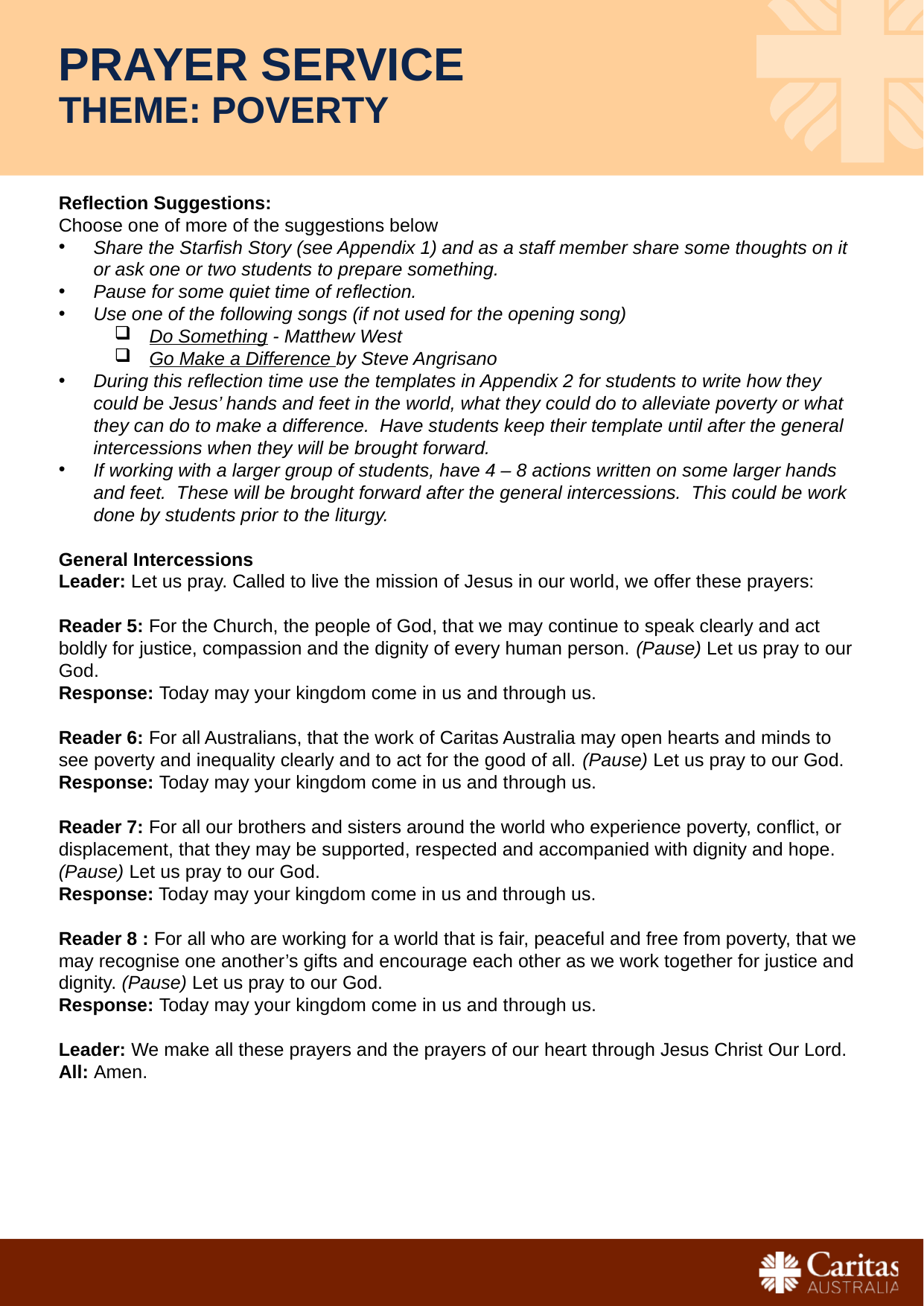

# Prayer Service Theme: Poverty
Reflection Suggestions:
Choose one of more of the suggestions below
Share the Starfish Story (see Appendix 1) and as a staff member share some thoughts on it or ask one or two students to prepare something.
Pause for some quiet time of reflection.
Use one of the following songs (if not used for the opening song)
Do Something - Matthew West
Go Make a Difference by Steve Angrisano
During this reflection time use the templates in Appendix 2 for students to write how they could be Jesus’ hands and feet in the world, what they could do to alleviate poverty or what they can do to make a difference.  Have students keep their template until after the general intercessions when they will be brought forward.
If working with a larger group of students, have 4 – 8 actions written on some larger hands and feet.  These will be brought forward after the general intercessions.  This could be work done by students prior to the liturgy.

General Intercessions
Leader: Let us pray. Called to live the mission of Jesus in our world, we offer these prayers:

Reader 5: For the Church, the people of God, that we may continue to speak clearly and act boldly for justice, compassion and the dignity of every human person. (Pause) Let us pray to our God.
Response: Today may your kingdom come in us and through us.

Reader 6: For all Australians, that the work of Caritas Australia may open hearts and minds to see poverty and inequality clearly and to act for the good of all. (Pause) Let us pray to our God.
Response: Today may your kingdom come in us and through us.

Reader 7: For all our brothers and sisters around the world who experience poverty, conflict, or displacement, that they may be supported, respected and accompanied with dignity and hope. (Pause) Let us pray to our God.
Response: Today may your kingdom come in us and through us.

Reader 8 : For all who are working for a world that is fair, peaceful and free from poverty, that we may recognise one another’s gifts and encourage each other as we work together for justice and dignity. (Pause) Let us pray to our God.
Response: Today may your kingdom come in us and through us.

Leader: We make all these prayers and the prayers of our heart through Jesus Christ Our Lord.
All: Amen.